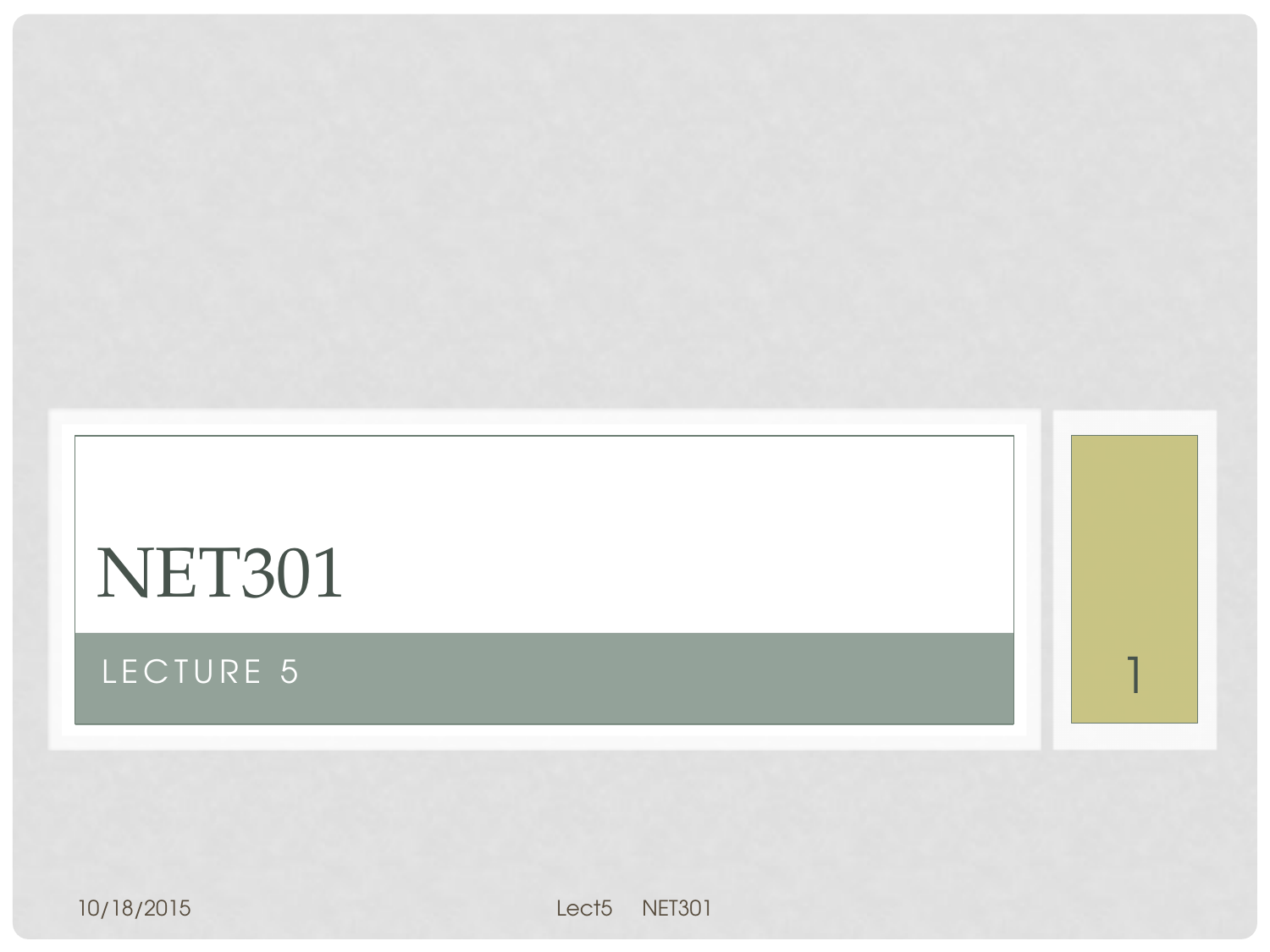

# NET301
1
Lecture 5
10/18/2015
Lect5     NET301